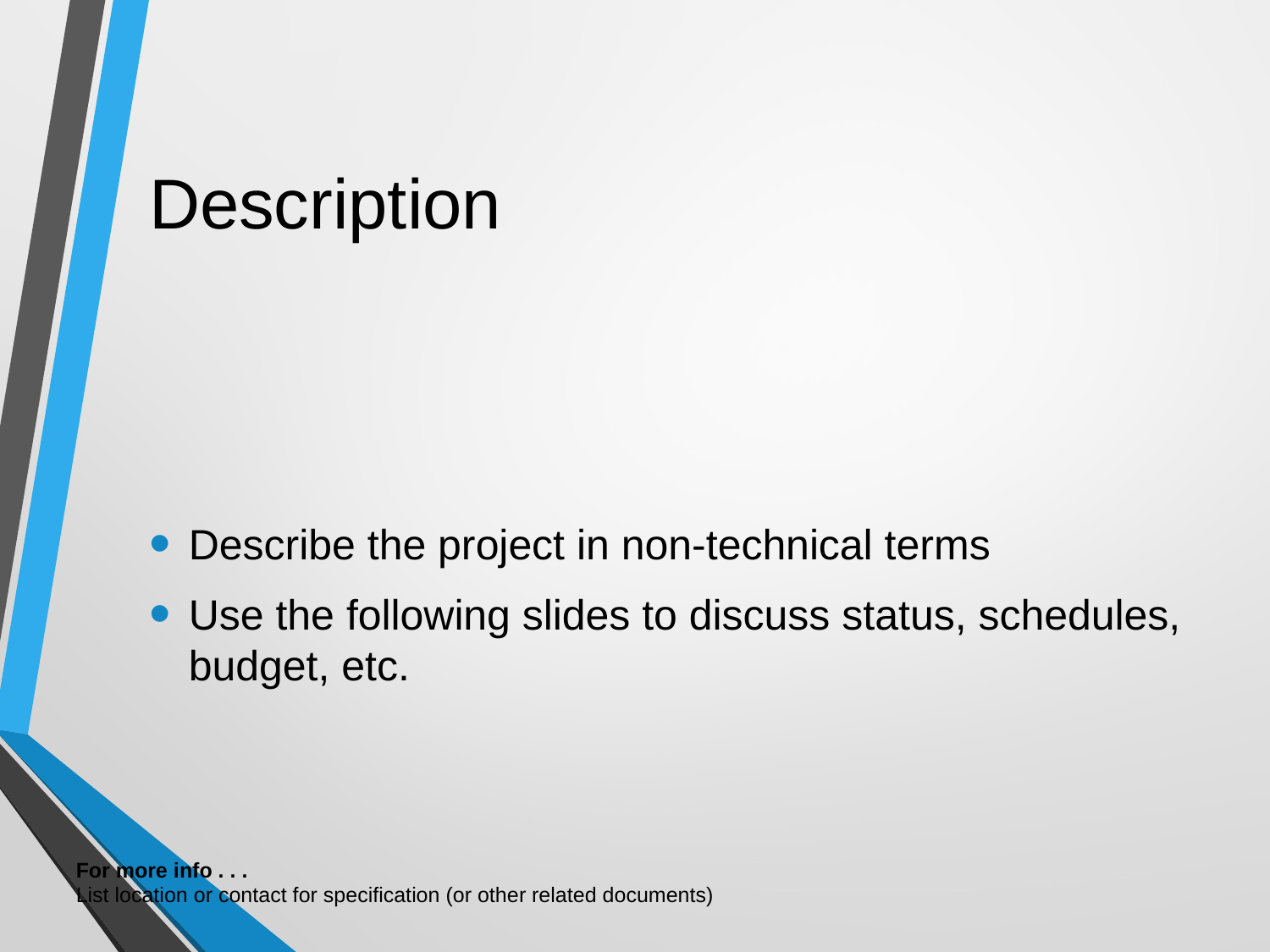

# Description
Describe the project in non-technical terms
Use the following slides to discuss status, schedules, budget, etc.
For more info . . .
List location or contact for specification (or other related documents)